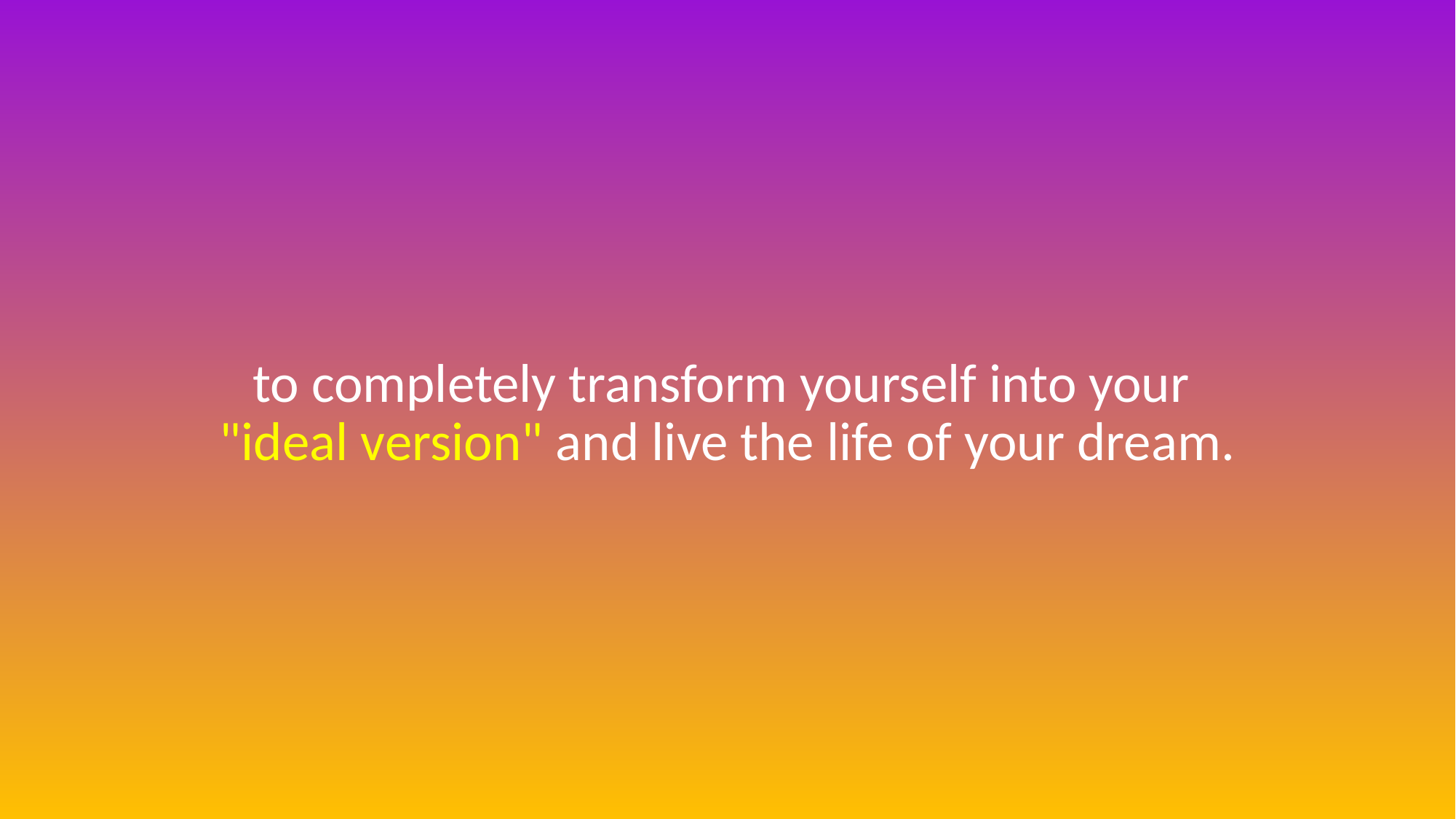

# to completely transform yourself into your "ideal version" and live the life of your dream.